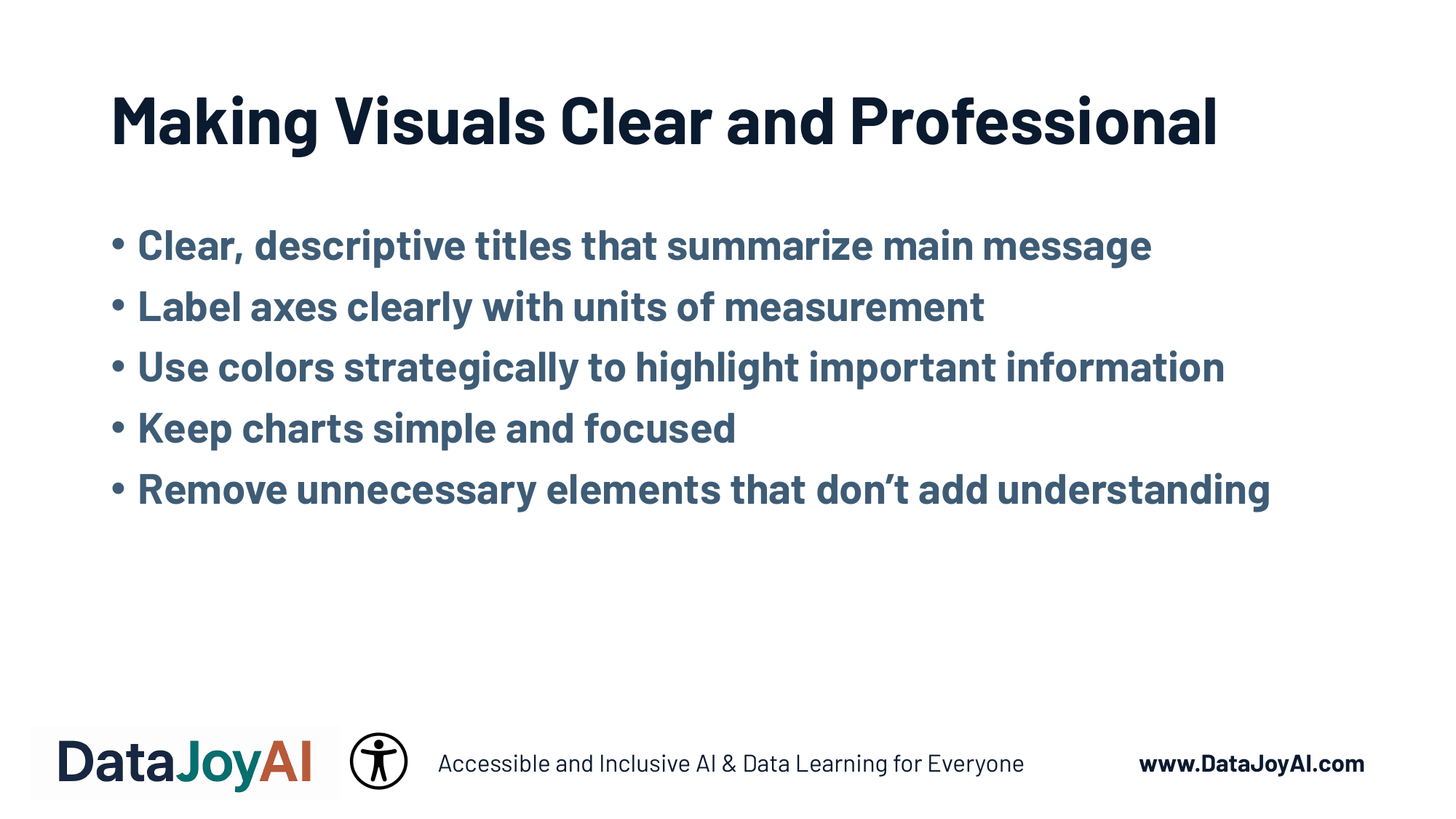

# Making Visuals Clear and Professional
Clear, descriptive titles that summarize main message
Label axes clearly with units of measurement
Use colors strategically to highlight important information
Keep charts simple and focused
Remove unnecessary elements that don’t add understanding